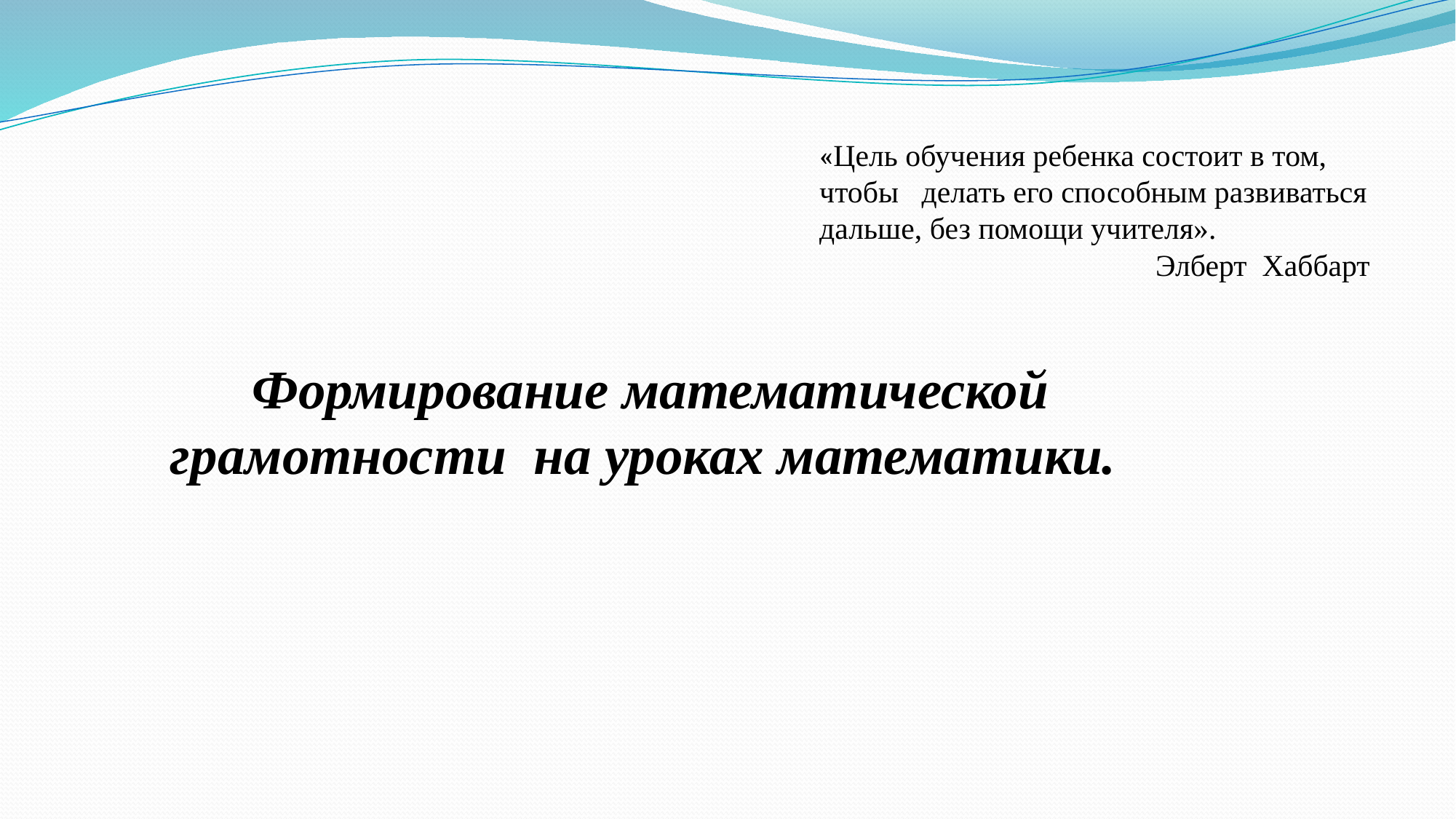

«Цель обучения ребенка состоит в том, чтобы   делать его способным развиваться дальше, без помощи учителя».
                                            Элберт  Хаббарт

      Формирование математической                   грамотности  на уроках математики.